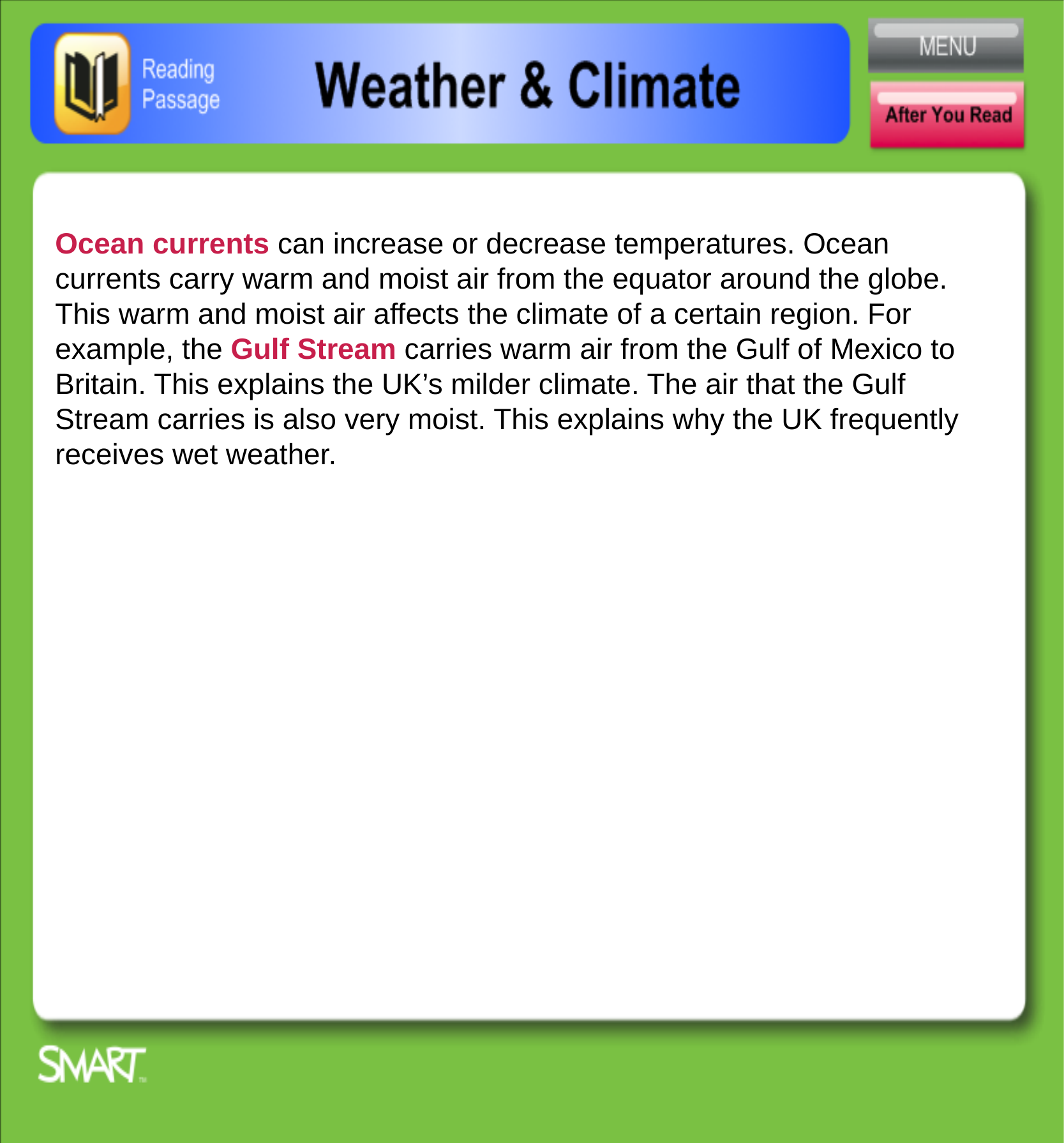

Ocean currents can increase or decrease temperatures. Ocean currents carry warm and moist air from the equator around the globe. This warm and moist air affects the climate of a certain region. For example, the Gulf Stream carries warm air from the Gulf of Mexico to Britain. This explains the UK’s milder climate. The air that the Gulf Stream carries is also very moist. This explains why the UK frequently receives wet weather.